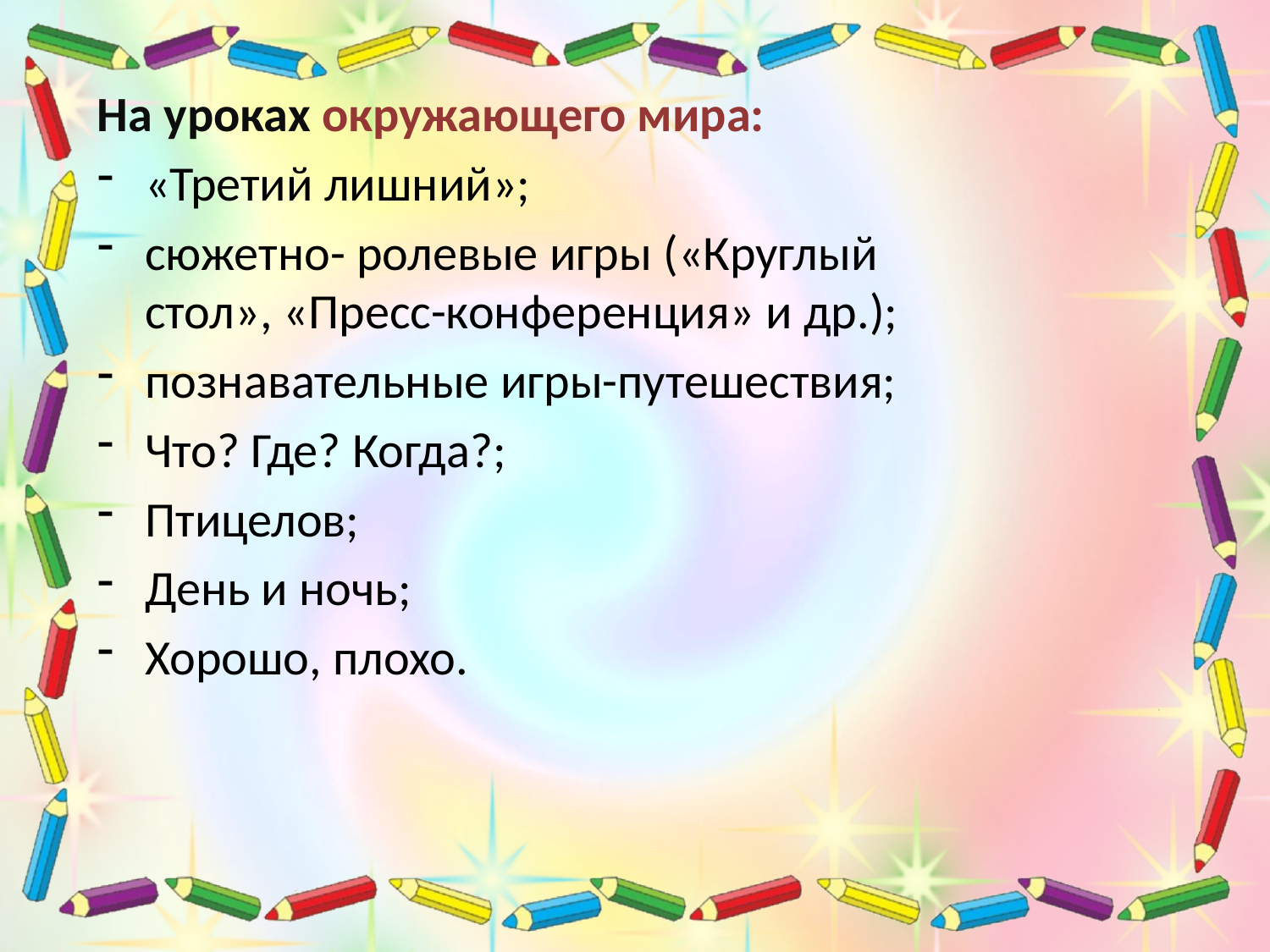

На уроках окружающего мира:
«Третий лишний»;
сюжетно- ролевые игры («Круглый стол», «Пресс-конференция» и др.);
познавательные игры-путешествия;
Что? Где? Когда?;
Птицелов;
День и ночь;
Хорошо, плохо.